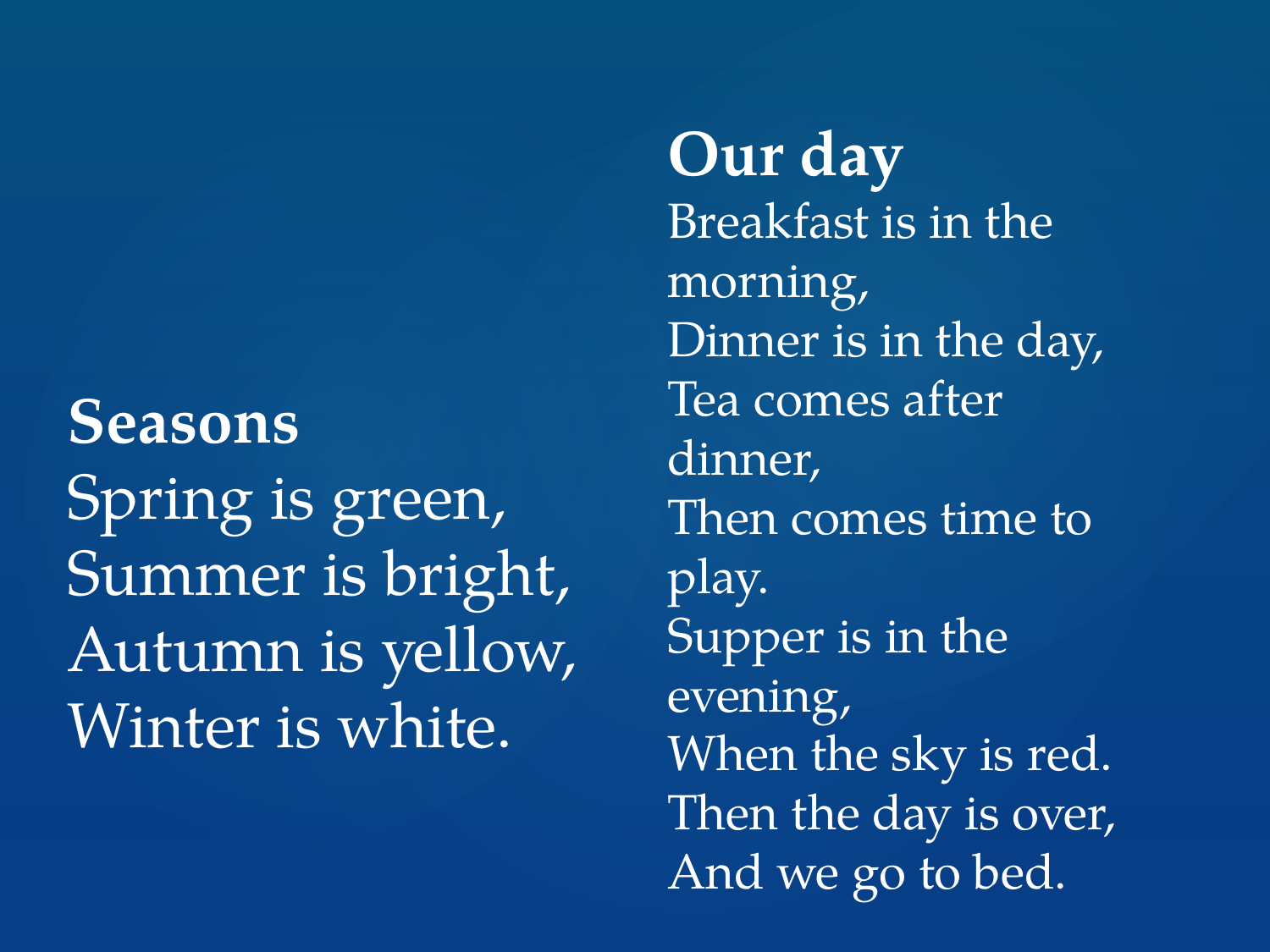

Our day
Breakfast is in the morning,
Dinner is in the day,
Tea comes after dinner,
Then comes time to play.
Supper is in the evening,
When the sky is red.
Then the day is over,
And we go to bed.
Seasons
Spring is green,
Summer is bright,
Autumn is yellow,
Winter is white.